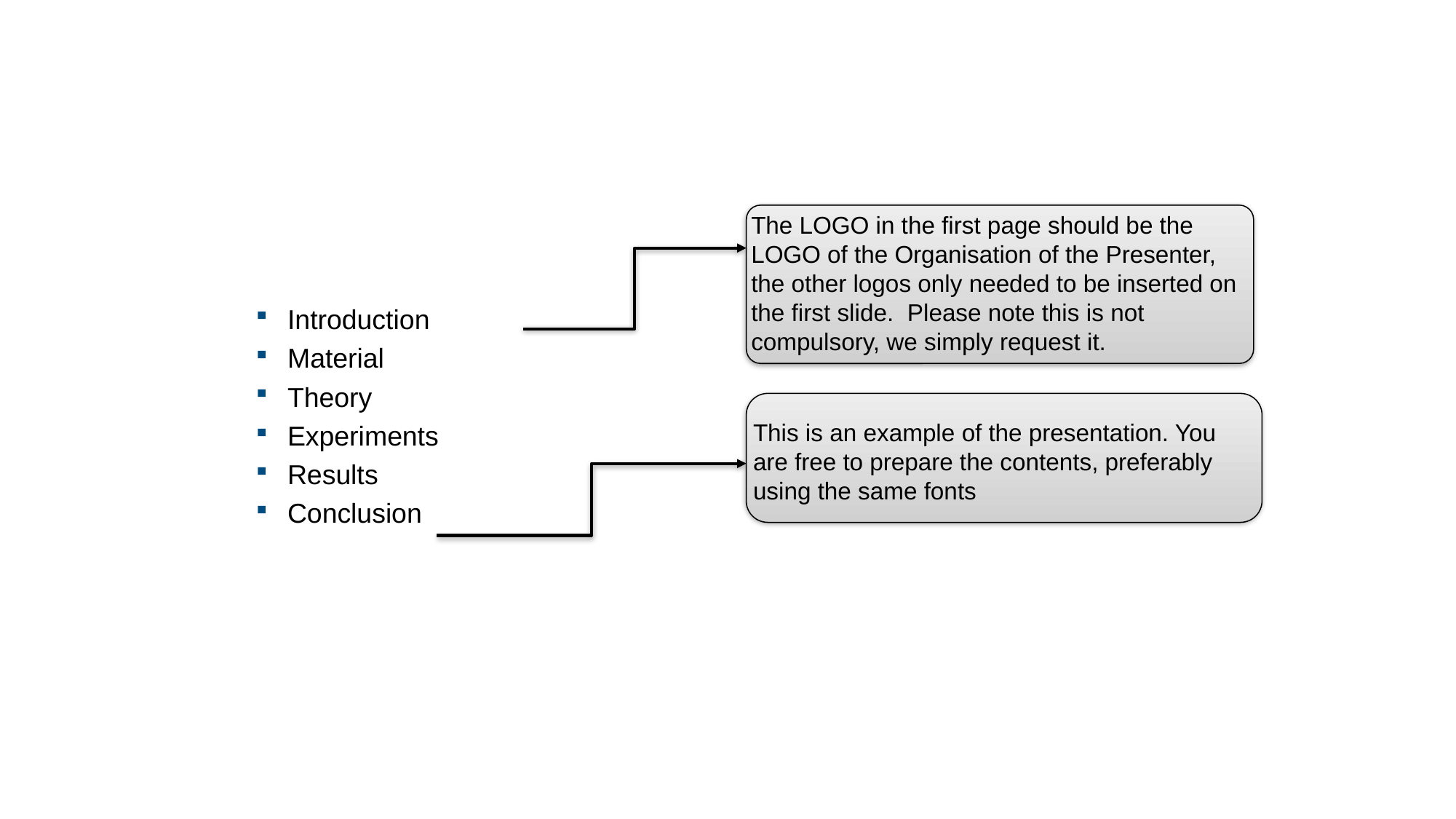

The LOGO in the first page should be the LOGO of the Organisation of the Presenter, the other logos only needed to be inserted on the first slide.  Please note this is not compulsory, we simply request it.

Introduction
Material
Theory
Experiments
Results
Conclusion

This is an example of the presentation. You are free to prepare the contents, preferably using the same fonts